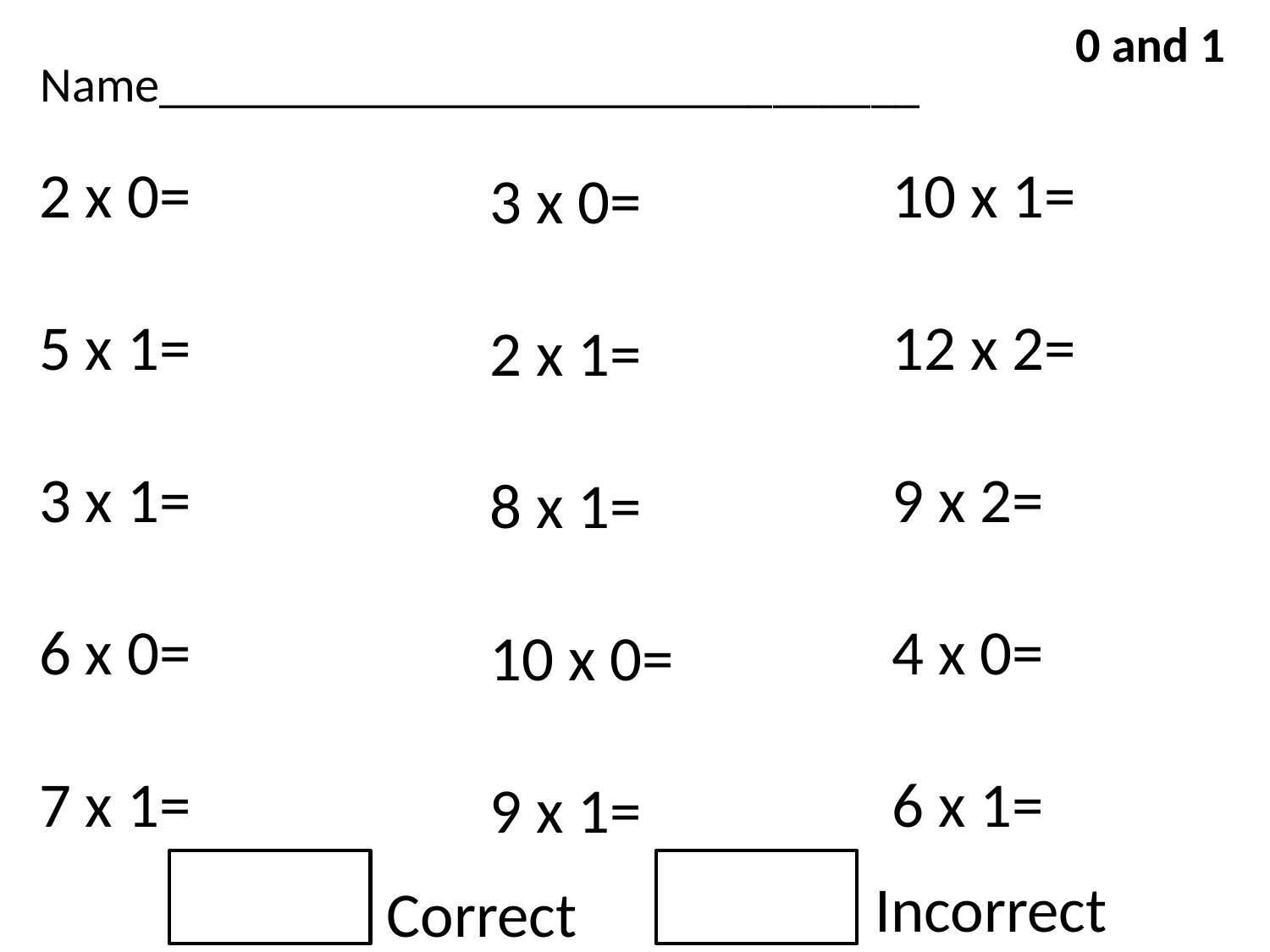

0 and 1
Name_______________________________
2 x 0=

5 x 1=

3 x 1=

6 x 0=

7 x 1=

10 x 1=

12 x 2=

9 x 2=

4 x 0=

6 x 1=

3 x 0=

2 x 1=

8 x 1=

10 x 0=

9 x 1=

Incorrect
Correct